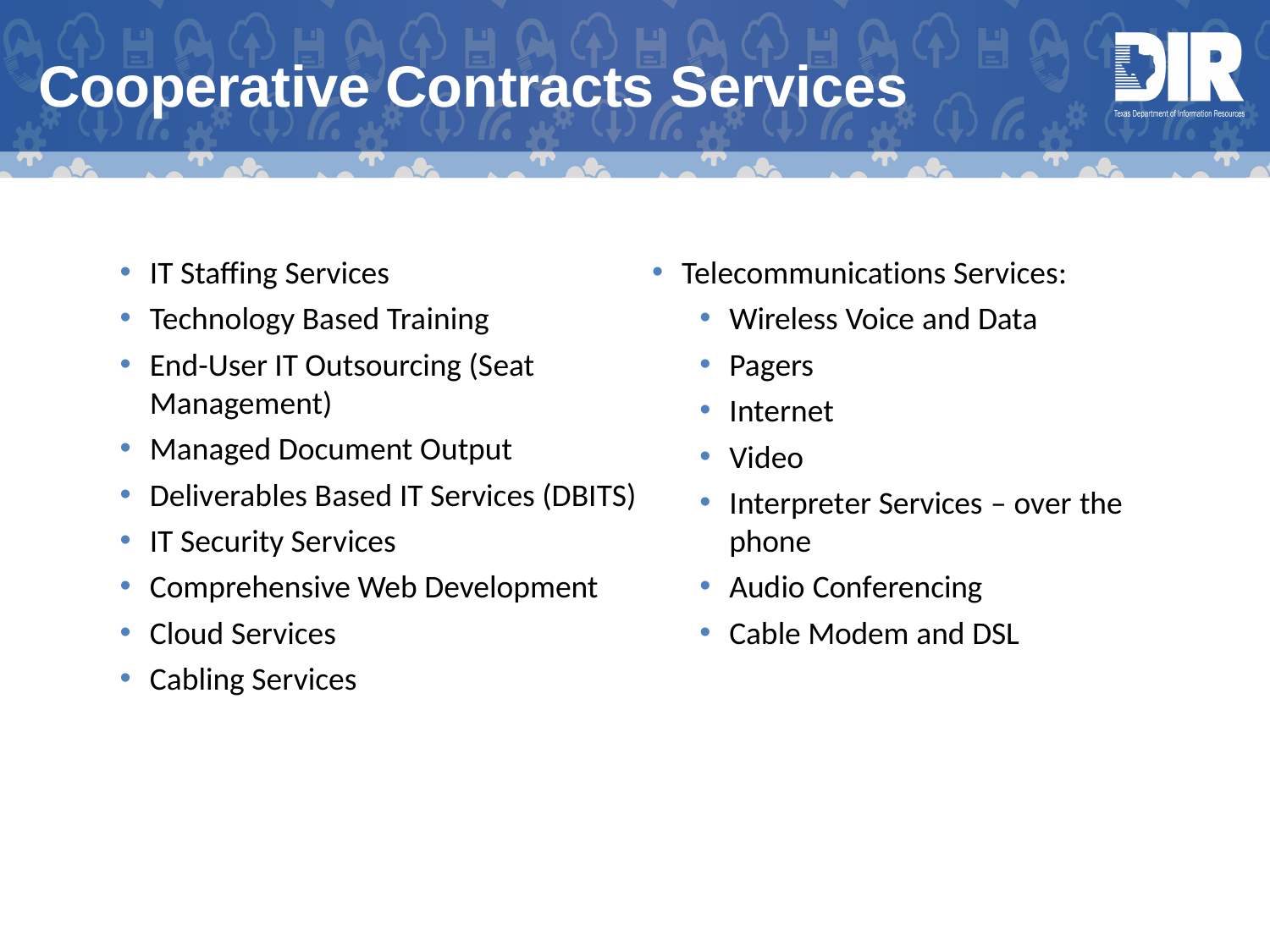

# Cooperative Contracts Services
IT Staffing Services
Technology Based Training
End-User IT Outsourcing (Seat Management)
Managed Document Output
Deliverables Based IT Services (DBITS)
IT Security Services
Comprehensive Web Development
Cloud Services
Cabling Services

Telecommunications Services:
Wireless Voice and Data
Pagers
Internet
Video
Interpreter Services – over the phone
Audio Conferencing
Cable Modem and DSL

4